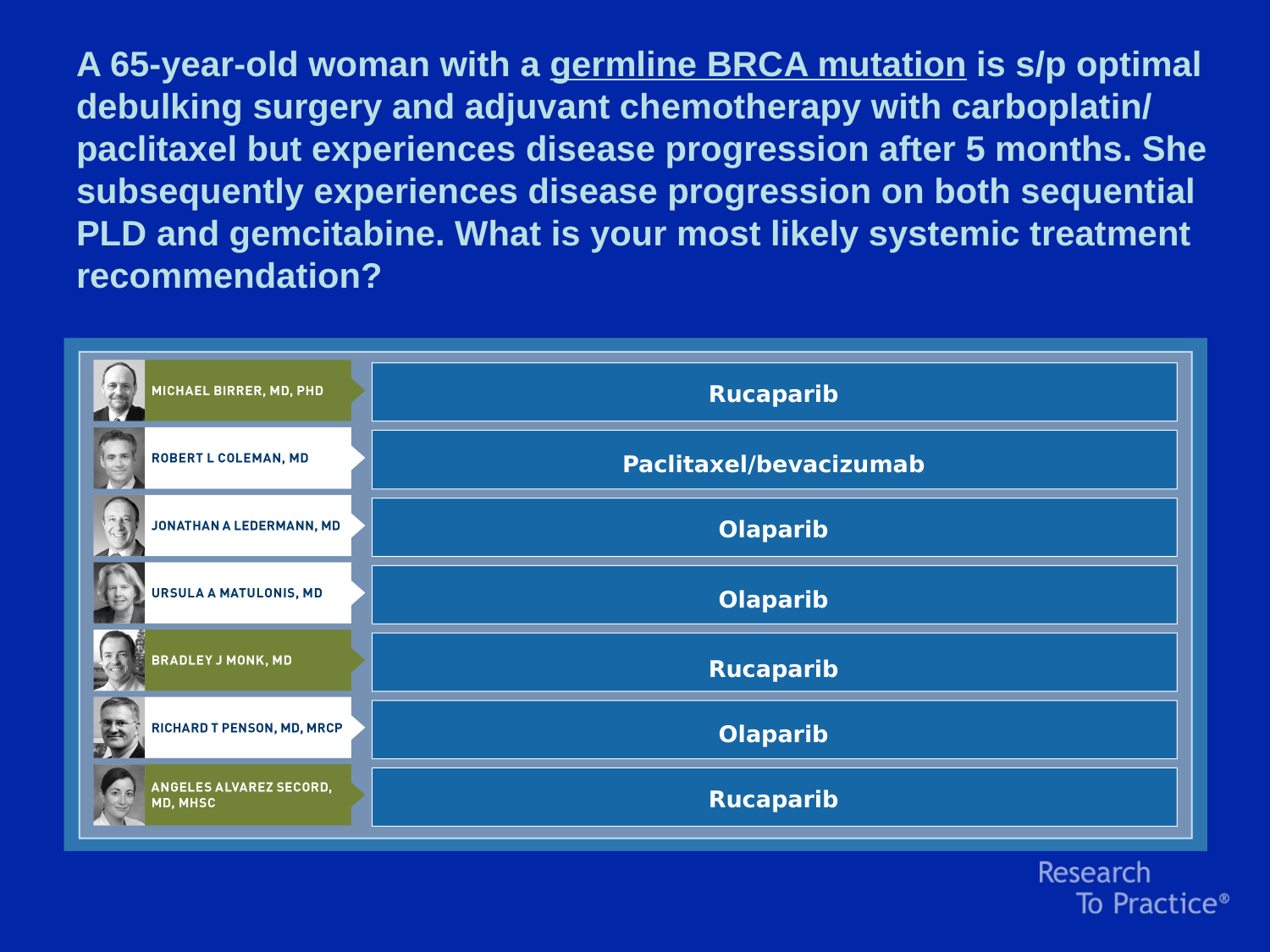

A 65-year-old woman with a germline BRCA mutation is s/p optimal debulking surgery and adjuvant chemotherapy with carboplatin/
paclitaxel but experiences disease progression after 5 months. She subsequently experiences disease progression on both sequential PLD and gemcitabine. What is your most likely systemic treatment recommendation?
Rucaparib
Paclitaxel/bevacizumab
Olaparib
Olaparib
Rucaparib
Olaparib
Rucaparib